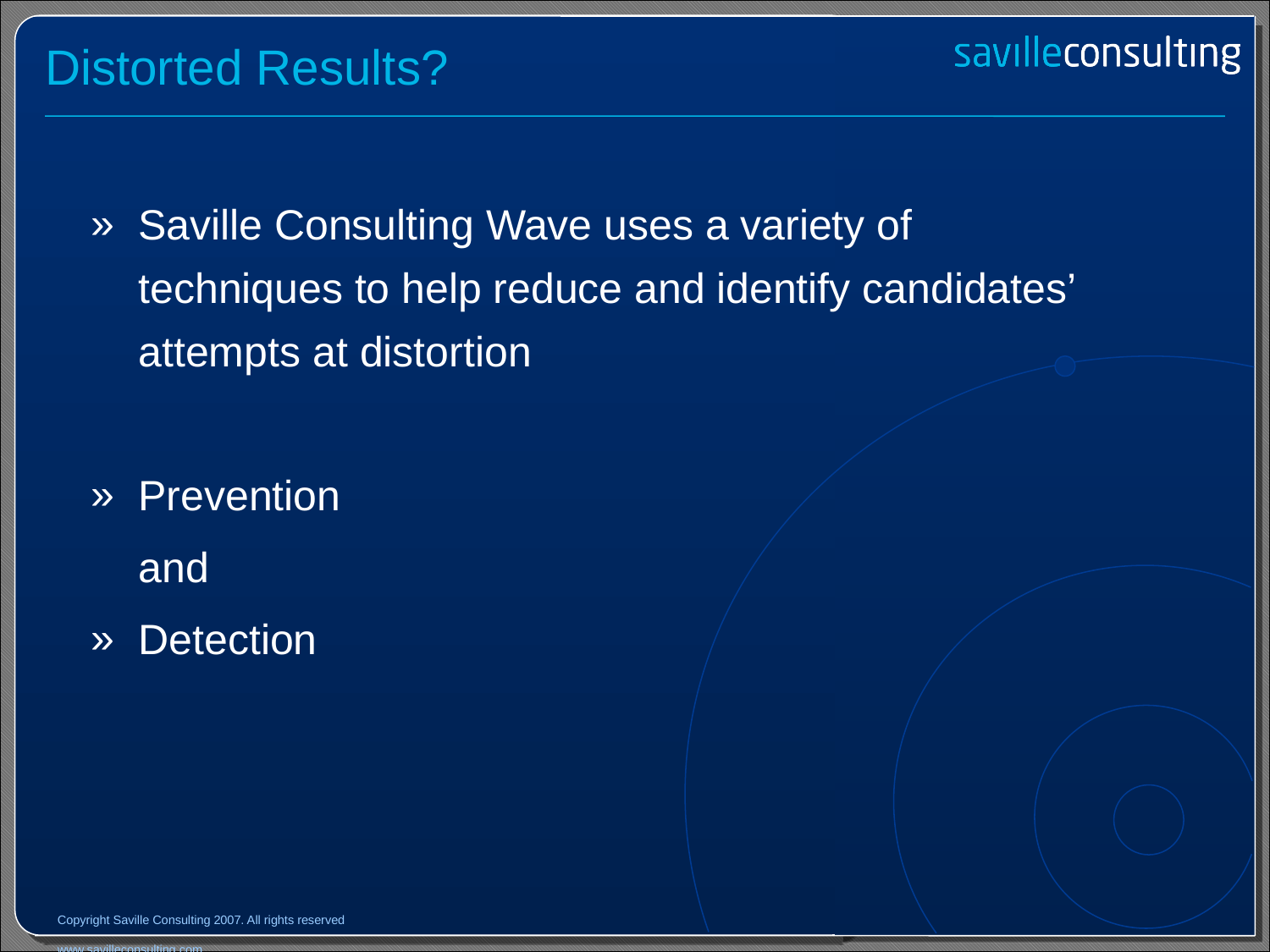

# Distorted Results?
Saville Consulting Wave uses a variety of techniques to help reduce and identify candidates’ attempts at distortion

Prevention
	and
Detection